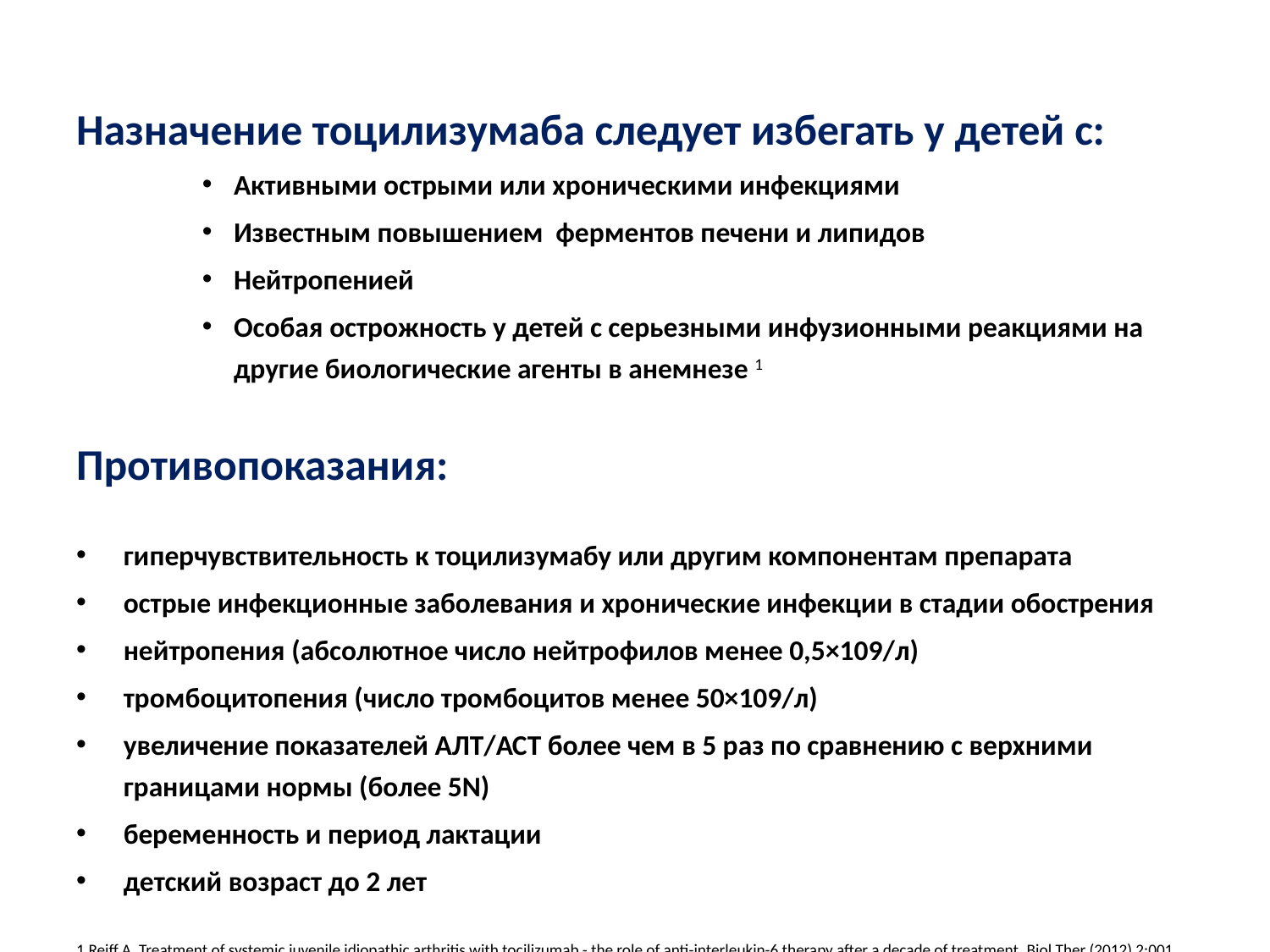

Назначение тоцилизумаба следует избегать у детей с:
Активными острыми или хроническими инфекциями
Известным повышением  ферментов печени и липидов
Нейтропенией
Особая острожность у детей с серьезными инфузионными реакциями на другие биологические агенты в анемнезе 1

Противопоказания:

гиперчувствительность к тоцилизумабу или другим компонентам препарата
острые инфекционные заболевания и хронические инфекции в стадии обострения
нейтропения (абсолютное число нейтрофилов менее 0,5×109/л)
тромбоцитопения (число тромбоцитов менее 50×109/л)
увеличение показателей АЛТ/АСТ более чем в 5 раз по сравнению с верхними границами нормы (более 5N)
беременность и период лактации
детский возраст до 2 лет

1.Reiff A. Treatment of systemic juvenile idiopathic arthritis with tocilizumab - the role of anti-interleukin-6 therapy after a decade of treatment. Biol Ther (2012) 2:001.
2. Инструкция к медицинскому применению препарата Актемра  от 29 мая 2015  www.dari.kz